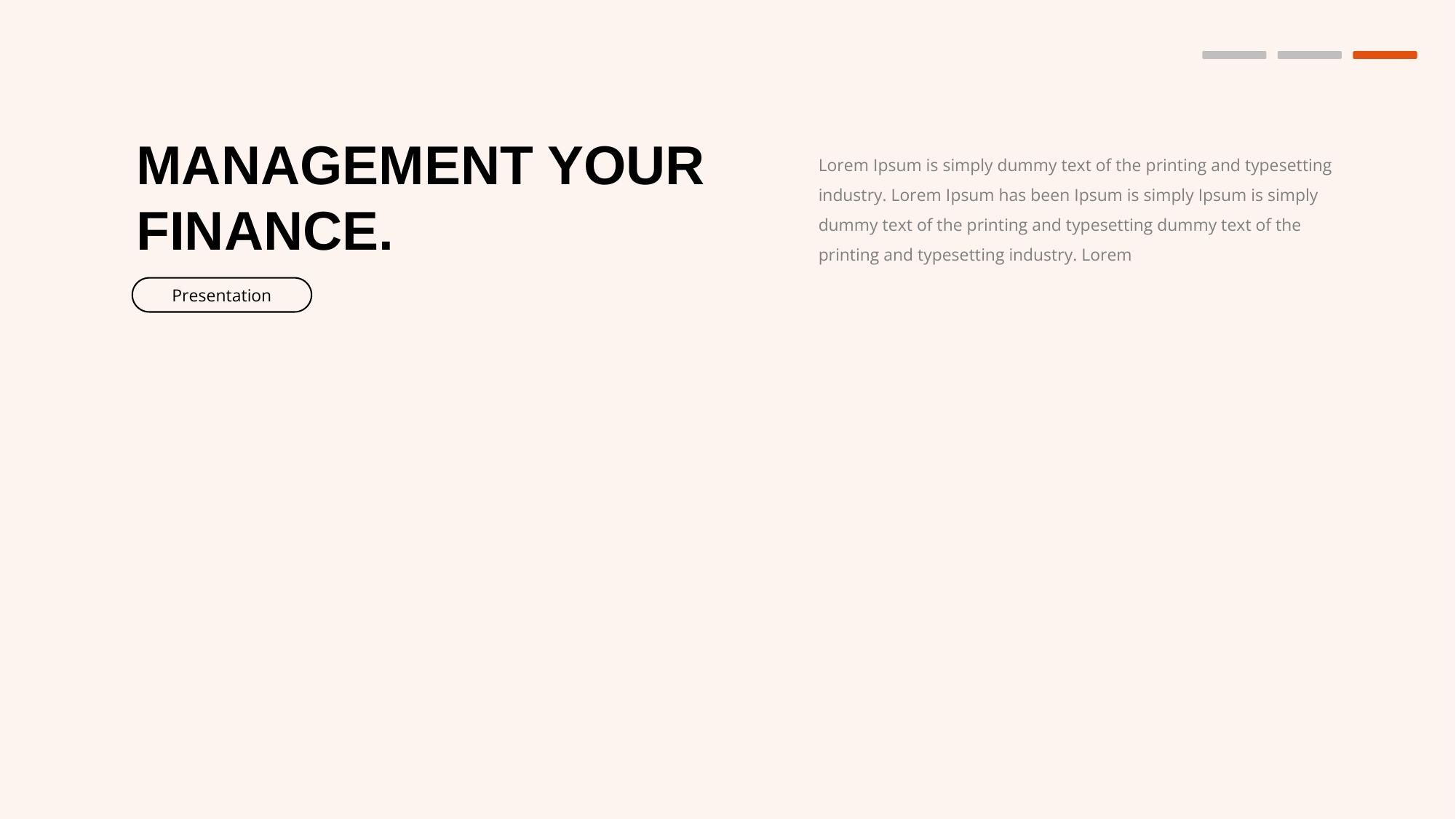

MANAGEMENT YOUR FINANCE.
Lorem Ipsum is simply dummy text of the printing and typesetting industry. Lorem Ipsum has been Ipsum is simply Ipsum is simply dummy text of the printing and typesetting dummy text of the printing and typesetting industry. Lorem
Presentation